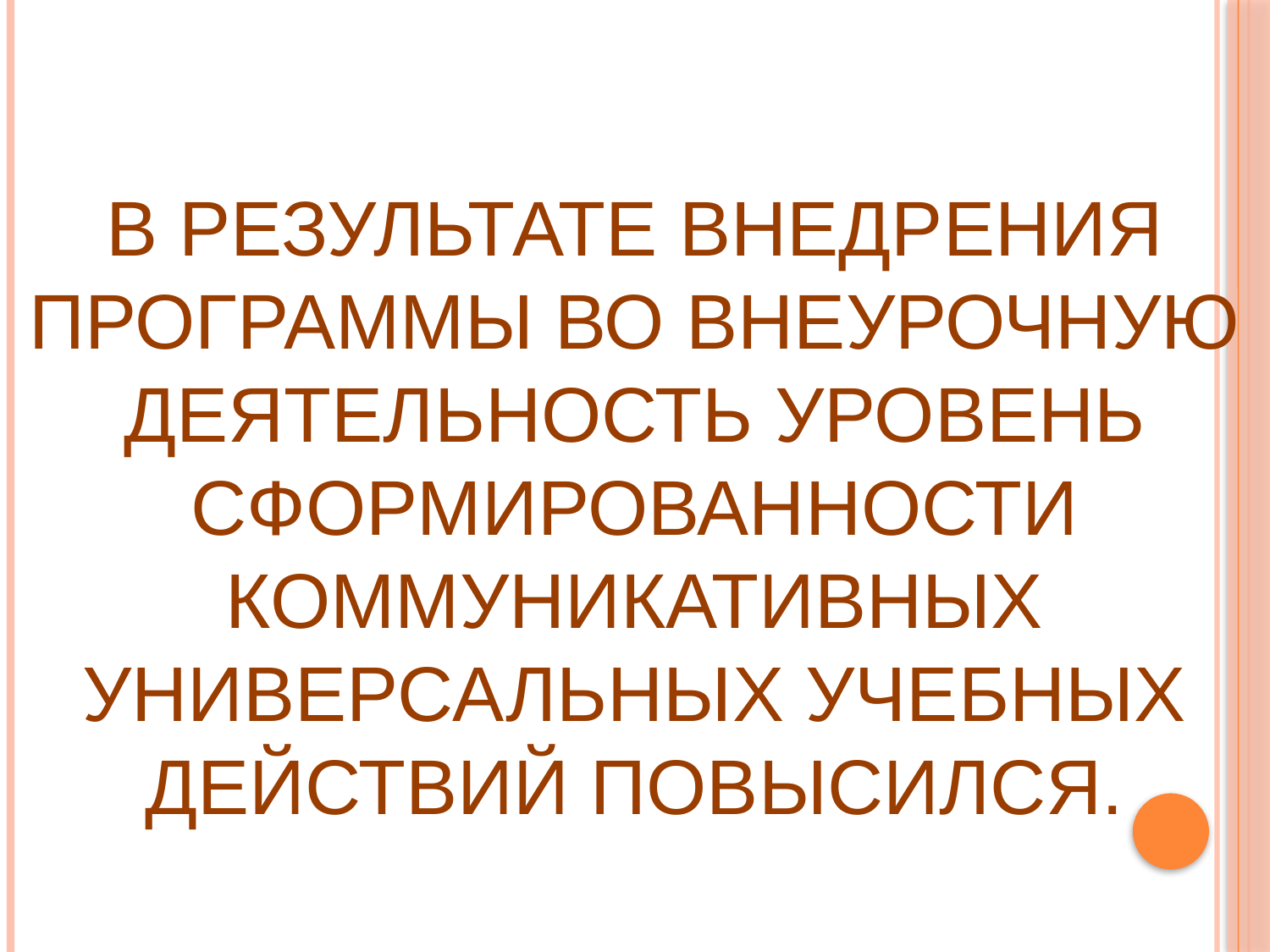

# В результате внедрения программы во внеурочную деятельность уровень сформированности коммуникативных универсальных учебных действий повысился.